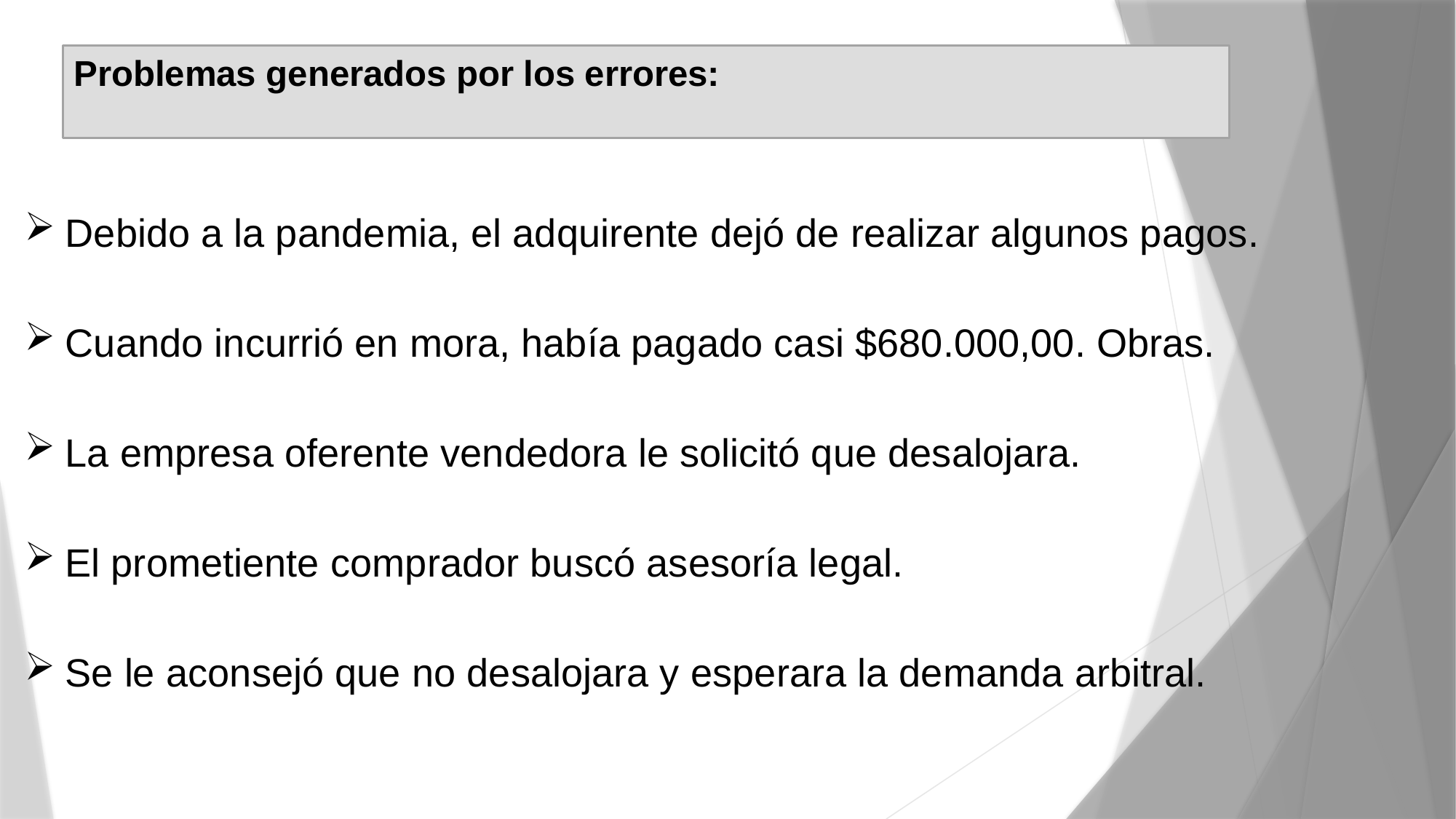

# Problemas generados por los errores:
Debido a la pandemia, el adquirente dejó de realizar algunos pagos.
Cuando incurrió en mora, había pagado casi $680.000,00. Obras.
La empresa oferente vendedora le solicitó que desalojara.
El prometiente comprador buscó asesoría legal.
Se le aconsejó que no desalojara y esperara la demanda arbitral.